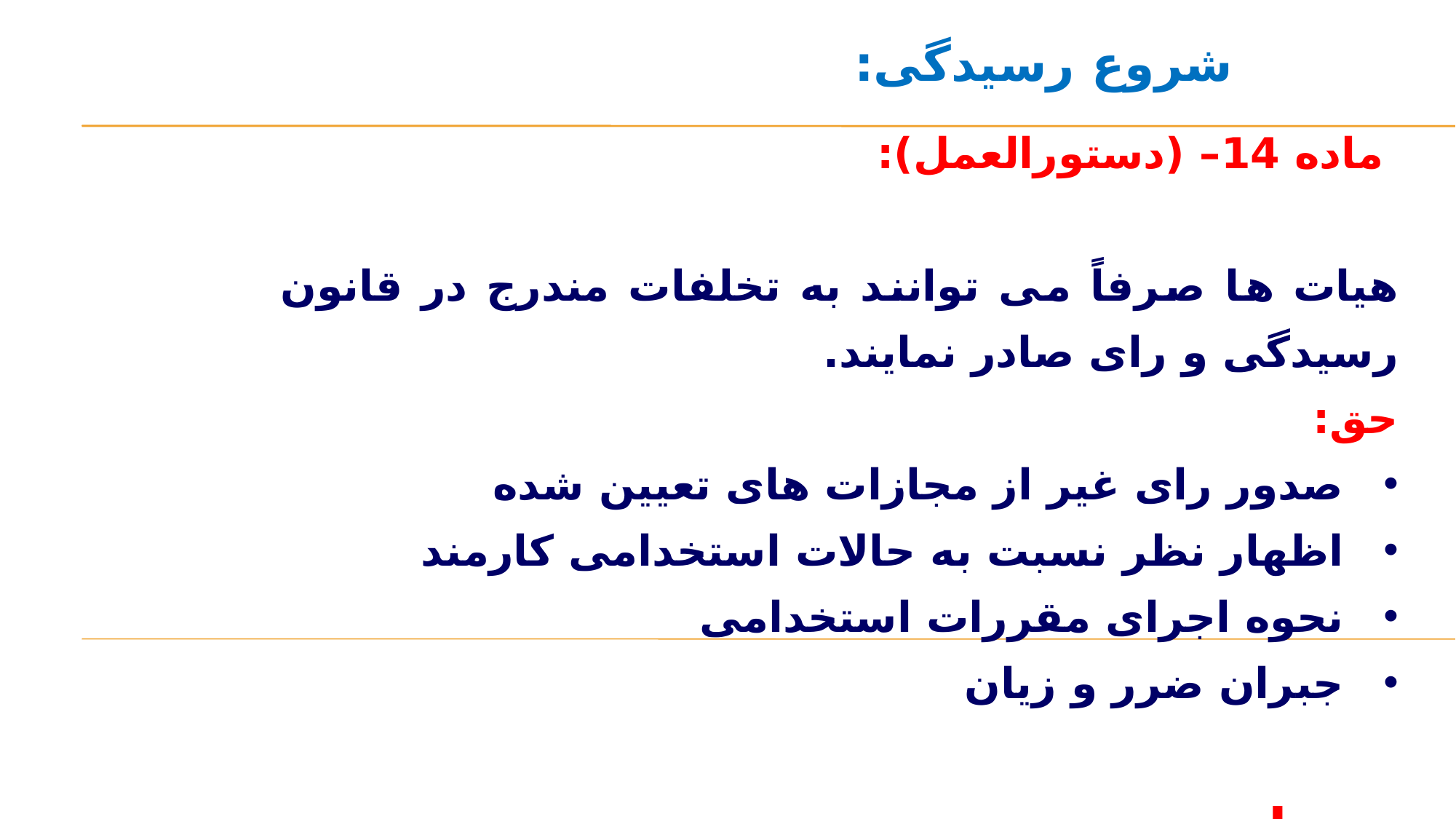

شروع رسیدگی:
‌ ماده 14– (دستورالعمل):

هیات ها صرفاً می توانند به تخلفات مندرج در قانون رسیدگی و رای صادر نمایند.
حق:
صدور رای غیر از مجازات های تعیین شده
اظهار نظر نسبت به حالات استخدامی کارمند
نحوه اجرای مقررات استخدامی
جبران ضرر و زیان
                                                                                 ندارند